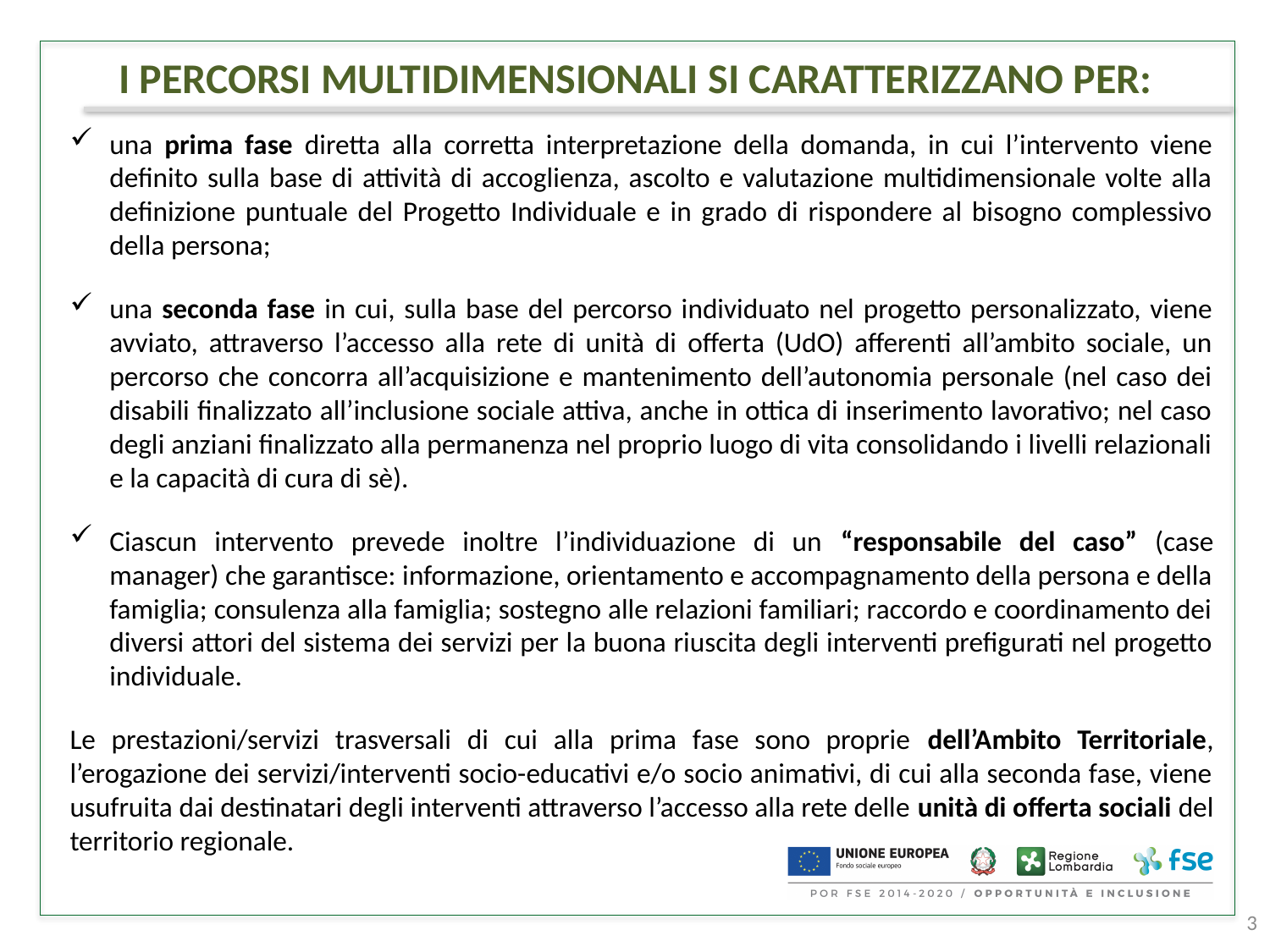

I PERCORSI MULTIDIMENSIONALI SI CARATTERIZZANO PER:
una prima fase diretta alla corretta interpretazione della domanda, in cui l’intervento viene definito sulla base di attività di accoglienza, ascolto e valutazione multidimensionale volte alla definizione puntuale del Progetto Individuale e in grado di rispondere al bisogno complessivo della persona;

una seconda fase in cui, sulla base del percorso individuato nel progetto personalizzato, viene avviato, attraverso l’accesso alla rete di unità di offerta (UdO) afferenti all’ambito sociale, un percorso che concorra all’acquisizione e mantenimento dell’autonomia personale (nel caso dei disabili finalizzato all’inclusione sociale attiva, anche in ottica di inserimento lavorativo; nel caso degli anziani finalizzato alla permanenza nel proprio luogo di vita consolidando i livelli relazionali e la capacità di cura di sè).

Ciascun intervento prevede inoltre l’individuazione di un “responsabile del caso” (case manager) che garantisce: informazione, orientamento e accompagnamento della persona e della famiglia; consulenza alla famiglia; sostegno alle relazioni familiari; raccordo e coordinamento dei diversi attori del sistema dei servizi per la buona riuscita degli interventi prefigurati nel progetto individuale.

Le prestazioni/servizi trasversali di cui alla prima fase sono proprie dell’Ambito Territoriale, l’erogazione dei servizi/interventi socio-educativi e/o socio animativi, di cui alla seconda fase, viene usufruita dai destinatari degli interventi attraverso l’accesso alla rete delle unità di offerta sociali del territorio regionale.
3